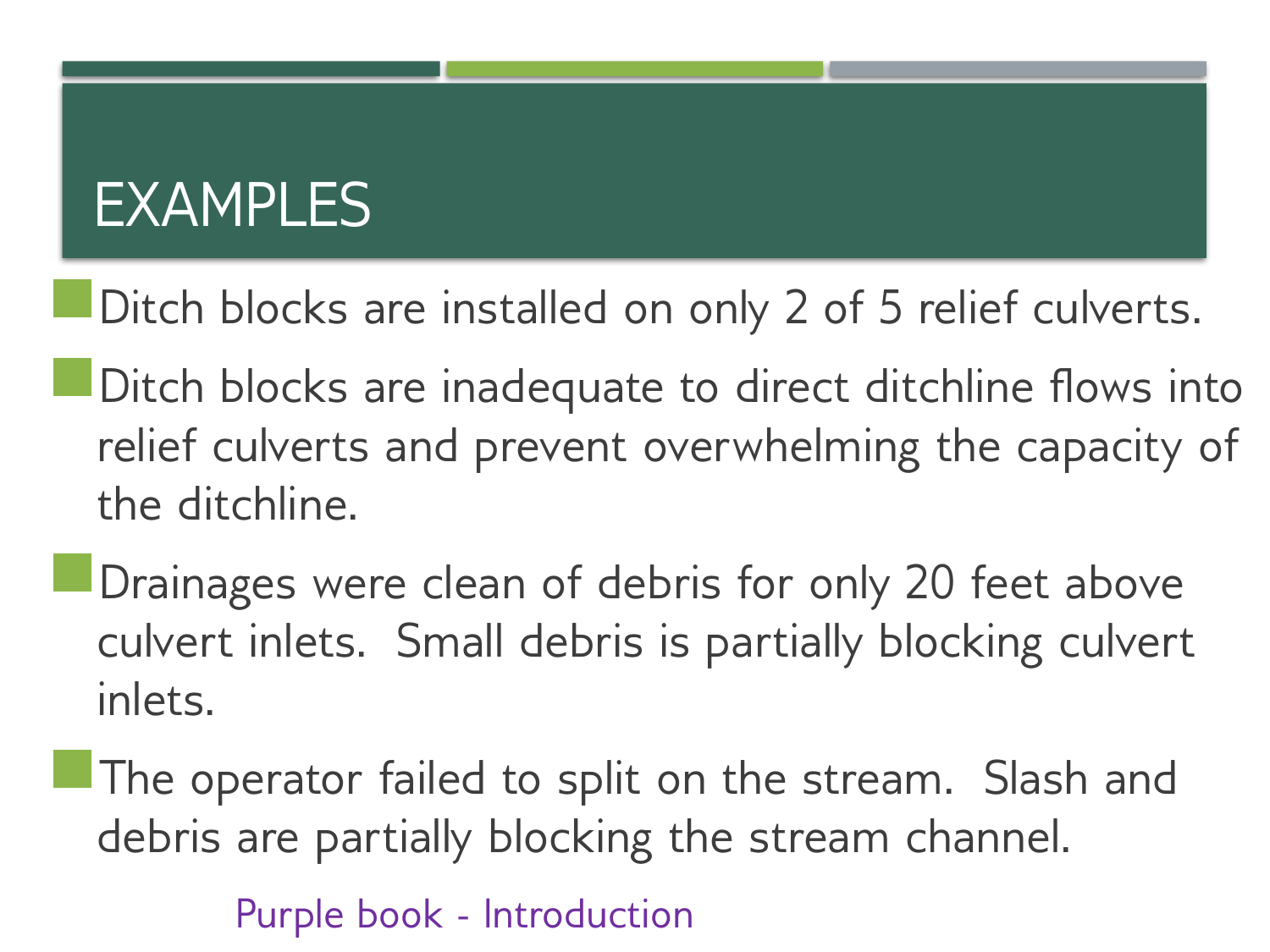

# examples
Ditch blocks are installed on only 2 of 5 relief culverts.
Ditch blocks are inadequate to direct ditchline flows into relief culverts and prevent overwhelming the capacity of the ditchline.
Drainages were clean of debris for only 20 feet above culvert inlets.  Small debris is partially blocking culvert inlets.
The operator failed to split on the stream.  Slash and debris are partially blocking the stream channel.
										    Purple book - Introduction